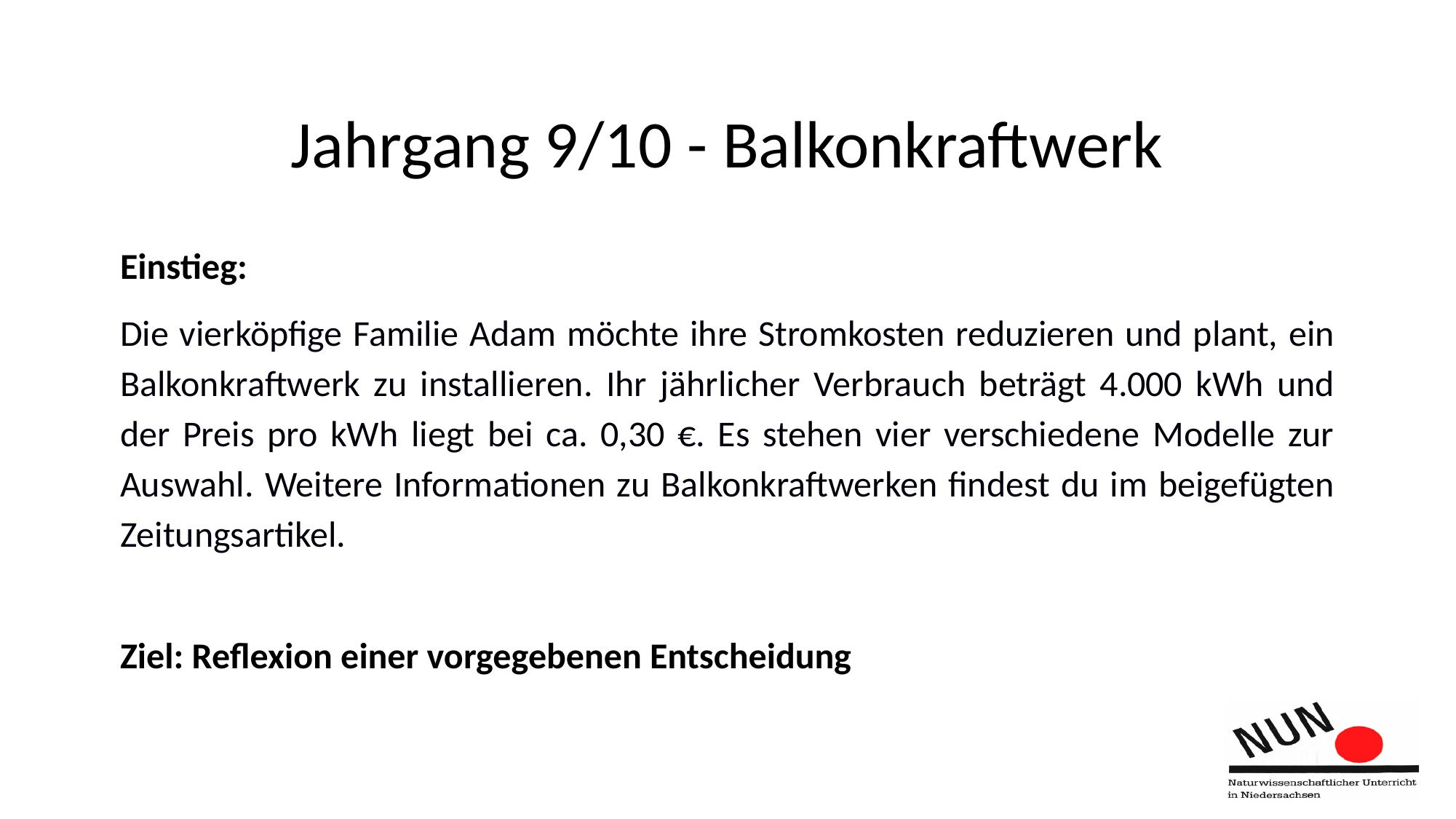

# Jahrgang 9/10 - Balkonkraftwerk
Einstieg:
Die vierköpfige Familie Adam möchte ihre Stromkosten reduzieren und plant, ein Balkonkraftwerk zu installieren. Ihr jährlicher Verbrauch beträgt 4.000 kWh und der Preis pro kWh liegt bei ca. 0,30 €. Es stehen vier verschiedene Modelle zur Auswahl. Weitere Informationen zu Balkonkraftwerken findest du im beigefügten Zeitungsartikel.

Ziel: Reflexion einer vorgegebenen Entscheidung